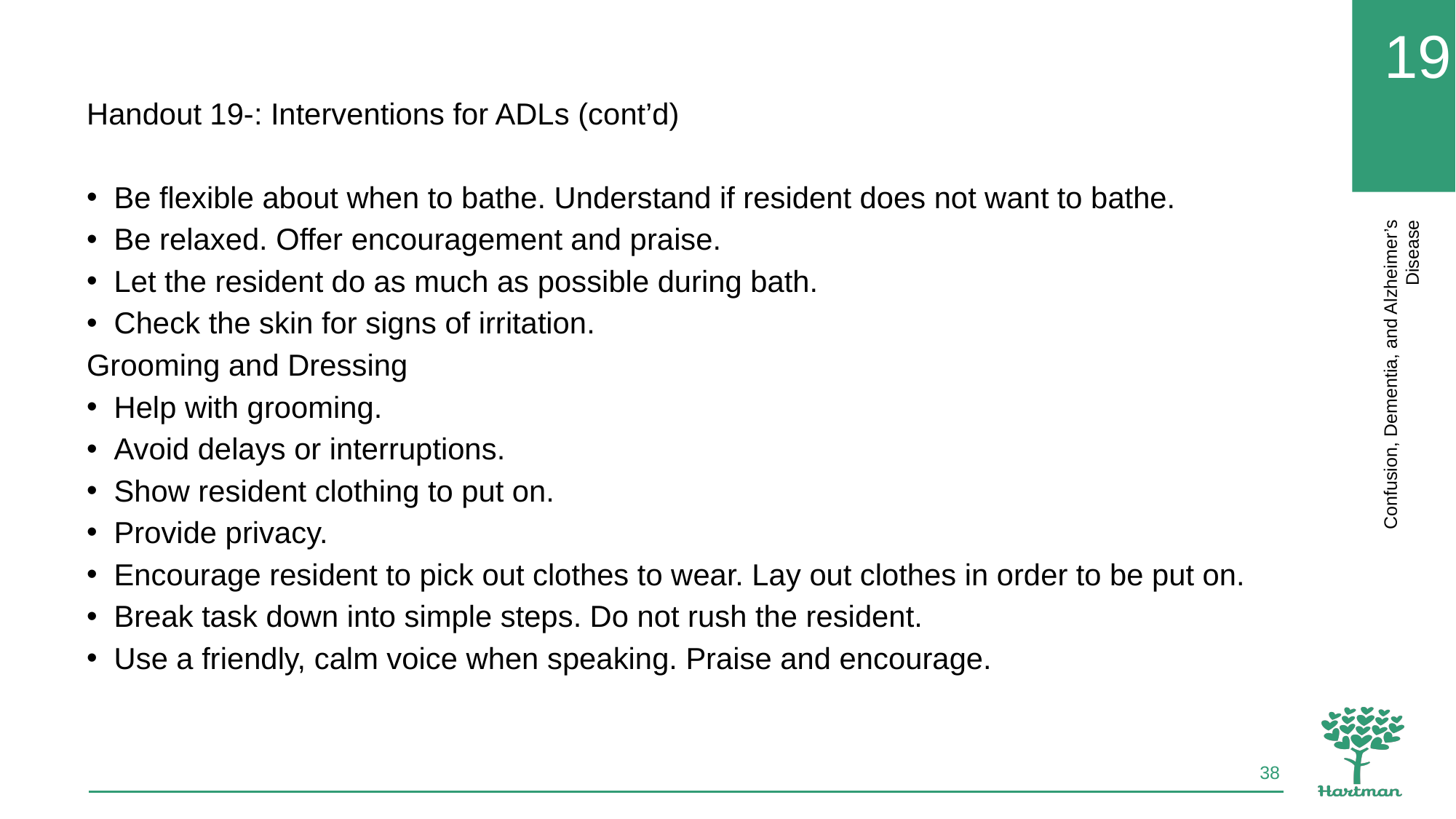

Handout 19-: Interventions for ADLs (cont’d)

Be flexible about when to bathe. Understand if resident does not want to bathe.
Be relaxed. Offer encouragement and praise.
Let the resident do as much as possible during bath.
Check the skin for signs of irritation.
Grooming and Dressing
Help with grooming.
Avoid delays or interruptions.
Show resident clothing to put on.
Provide privacy.
Encourage resident to pick out clothes to wear. Lay out clothes in order to be put on.
Break task down into simple steps. Do not rush the resident.
Use a friendly, calm voice when speaking. Praise and encourage.

38